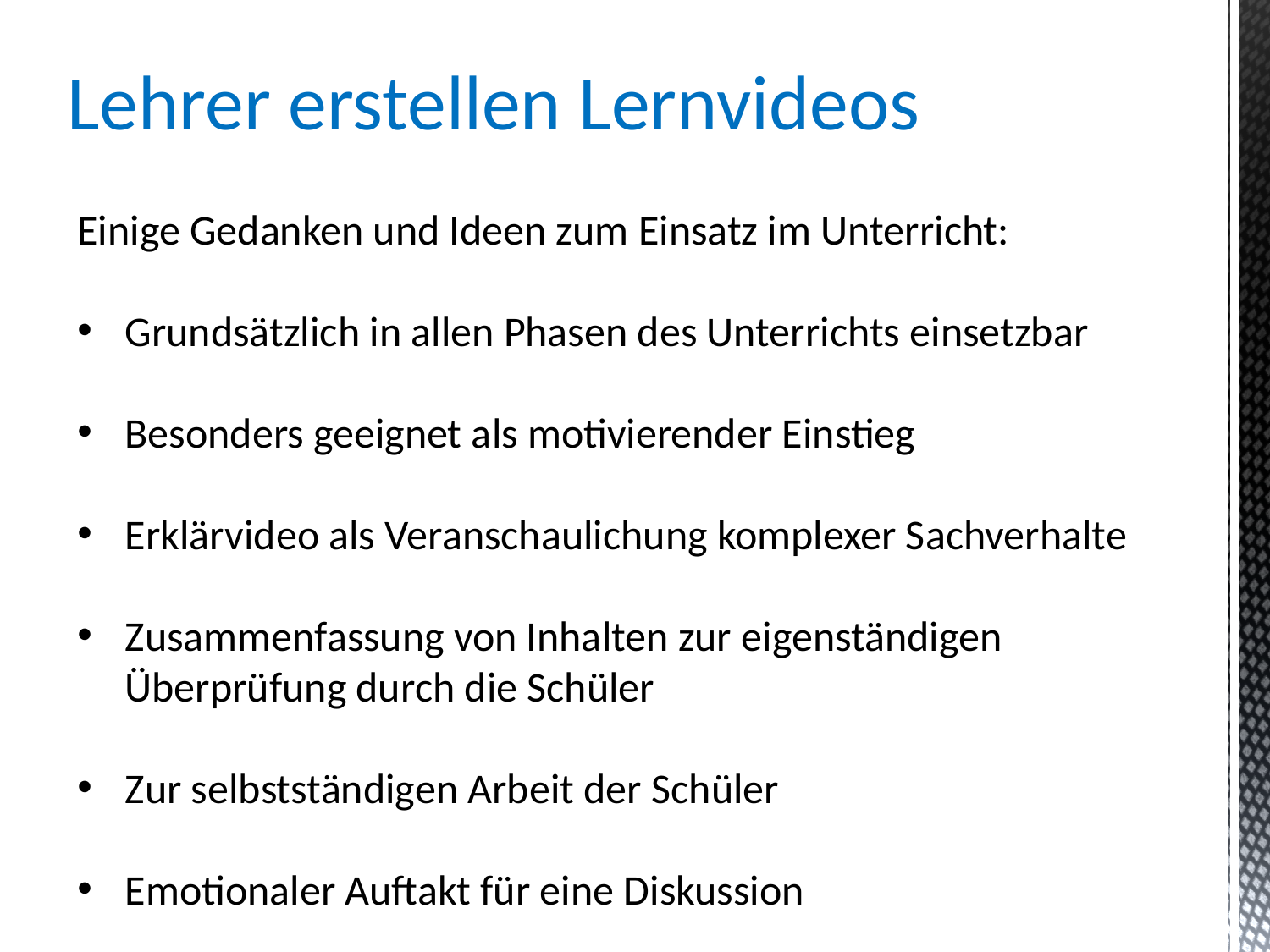

Lehrer erstellen Lernvideos
Einige Gedanken und Ideen zum Einsatz im Unterricht:

Grundsätzlich in allen Phasen des Unterrichts einsetzbar

Besonders geeignet als motivierender Einstieg

Erklärvideo als Veranschaulichung komplexer Sachverhalte

Zusammenfassung von Inhalten zur eigenständigen Überprüfung durch die Schüler

Zur selbstständigen Arbeit der Schüler

Emotionaler Auftakt für eine Diskussion